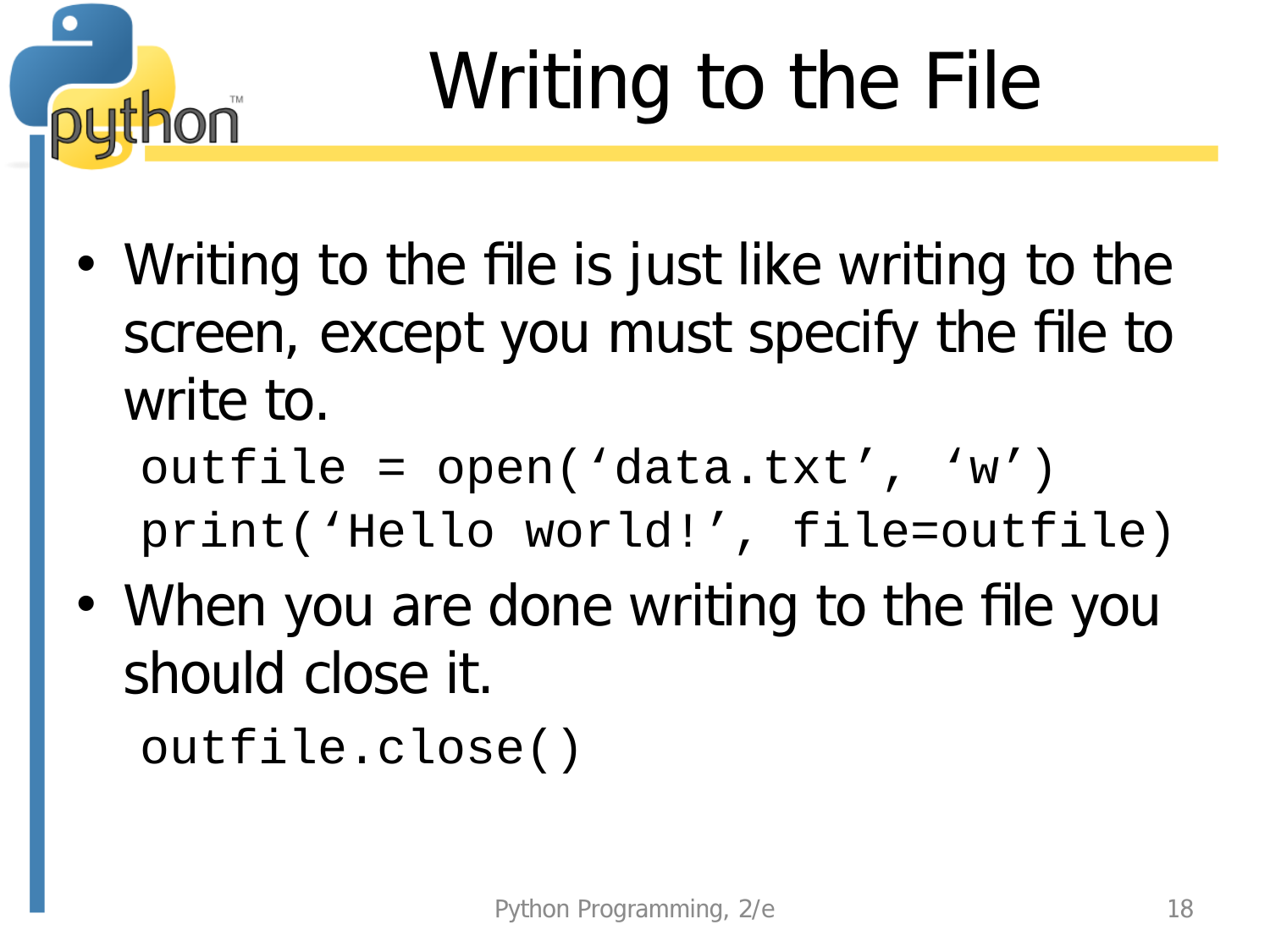

# Writing to the File
Writing to the file is just like writing to the screen, except you must specify the file to write to.
outfile = open(‘data.txt’, ‘w’)
print(‘Hello world!’, file=outfile)
When you are done writing to the file you should close it.
outfile.close()
Python Programming, 2/e
18